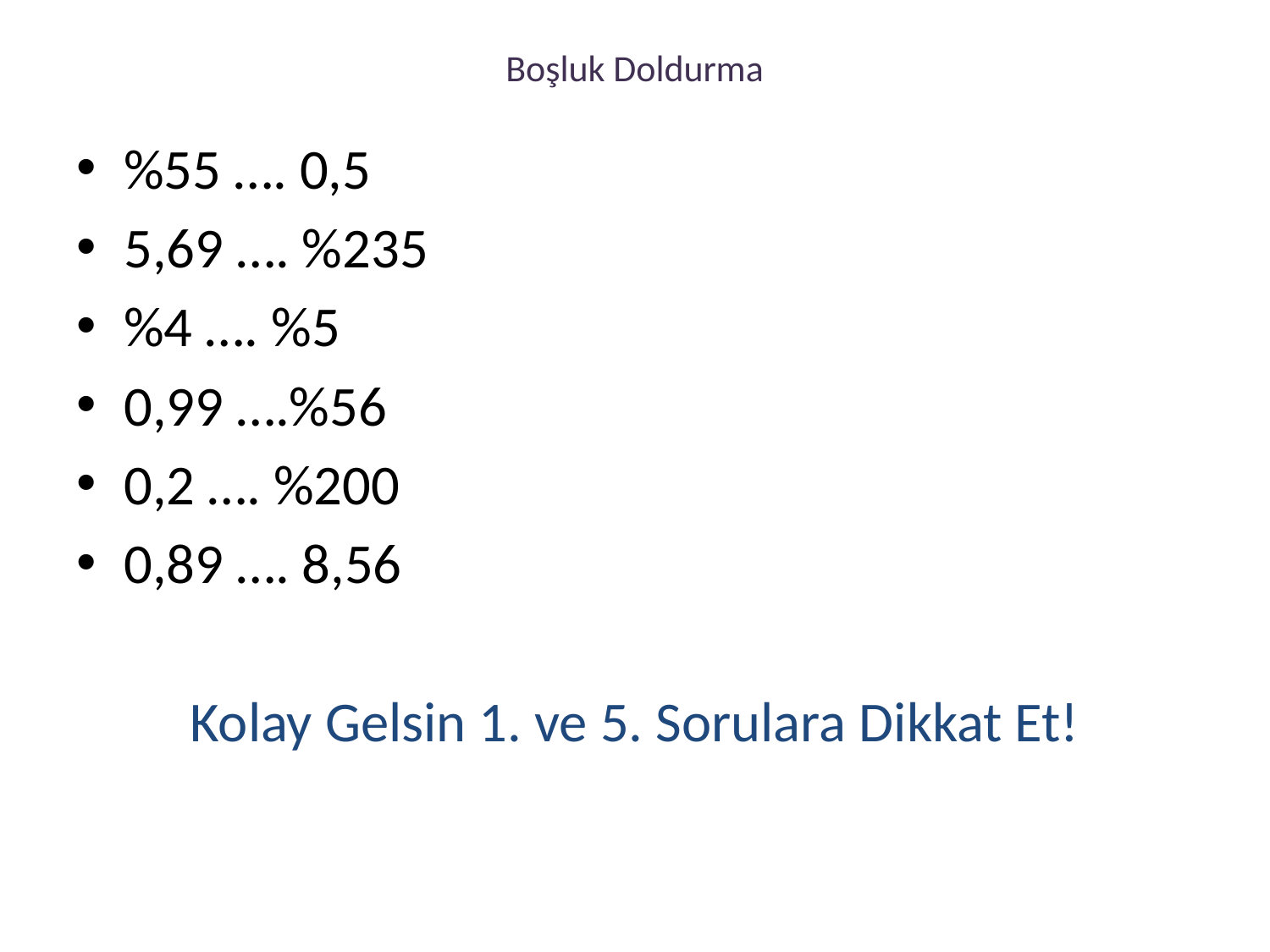

# Boşluk Doldurma
%55 …. 0,5
5,69 …. %235
%4 …. %5
0,99 ….%56
0,2 …. %200
0,89 …. 8,56

Kolay Gelsin 1. ve 5. Sorulara Dikkat Et!